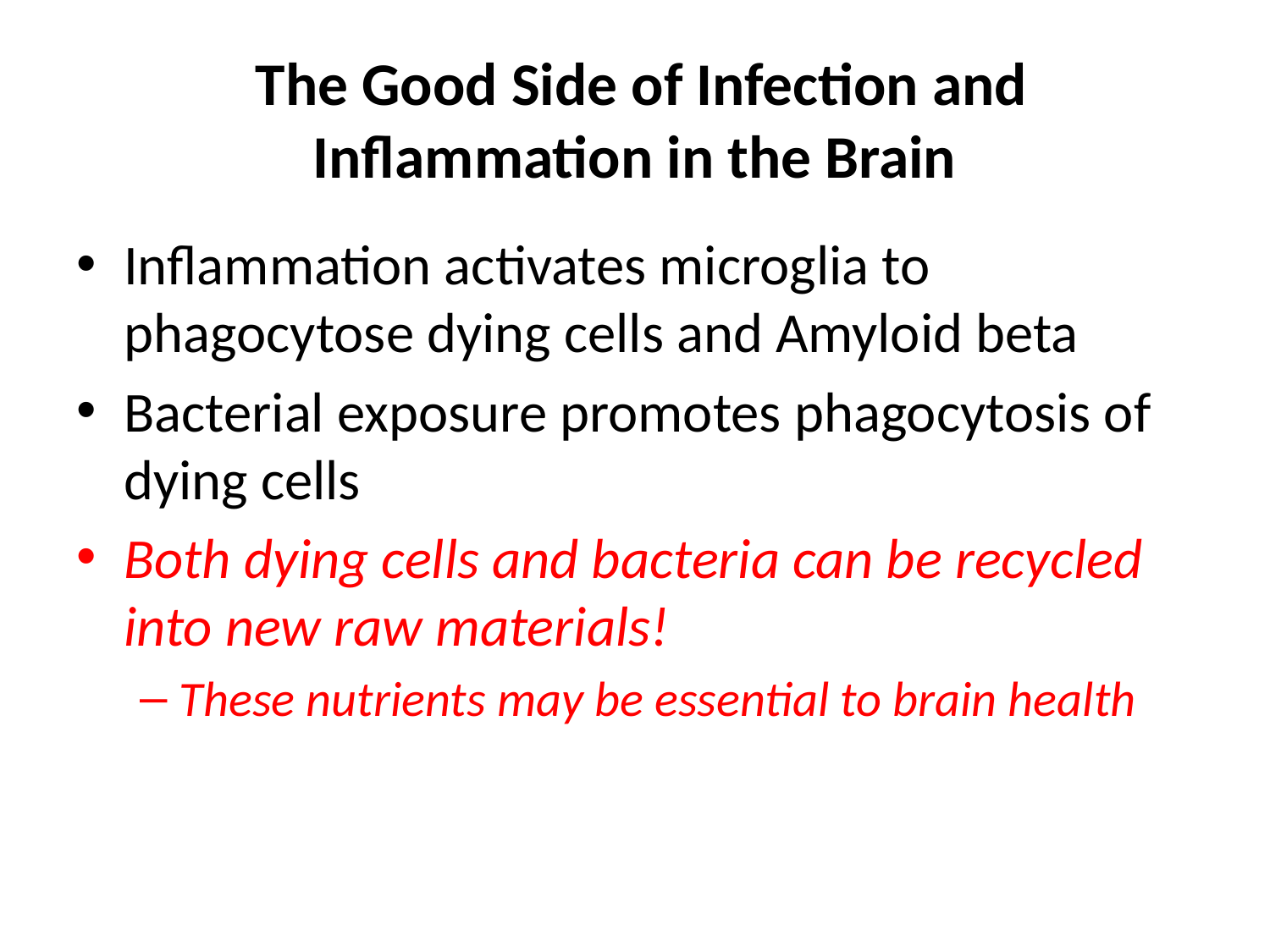

# The Good Side of Infection and Inflammation in the Brain
Inflammation activates microglia to phagocytose dying cells and Amyloid beta
Bacterial exposure promotes phagocytosis of dying cells
Both dying cells and bacteria can be recycled into new raw materials!
These nutrients may be essential to brain health